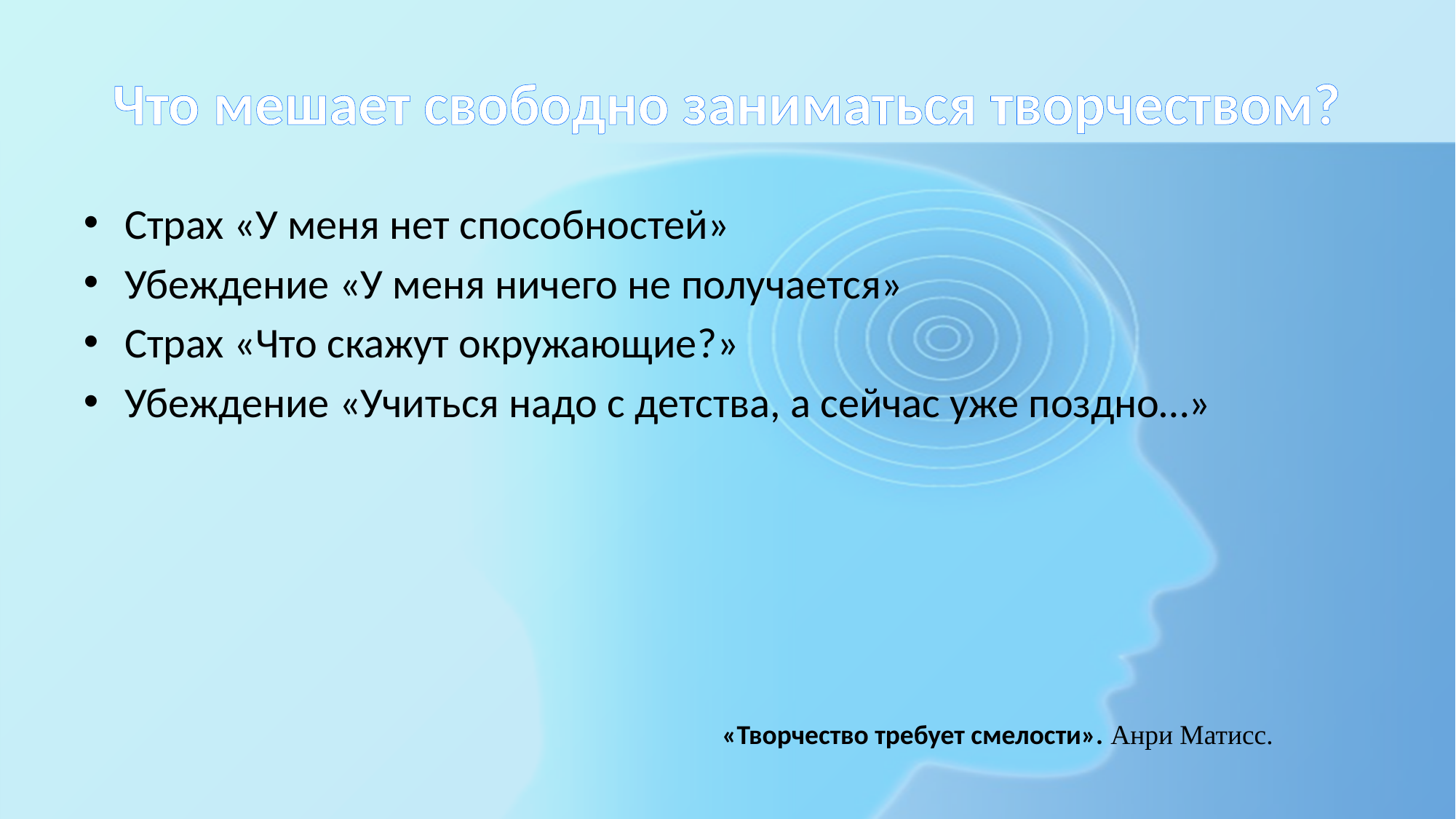

# Что мешает свободно заниматься творчеством?
Страх «У меня нет способностей»
Убеждение «У меня ничего не получается»
Страх «Что скажут окружающие?»
Убеждение «Учиться надо с детства, а сейчас уже поздно…»
«Творчество требует смелости». Анри Матисс.